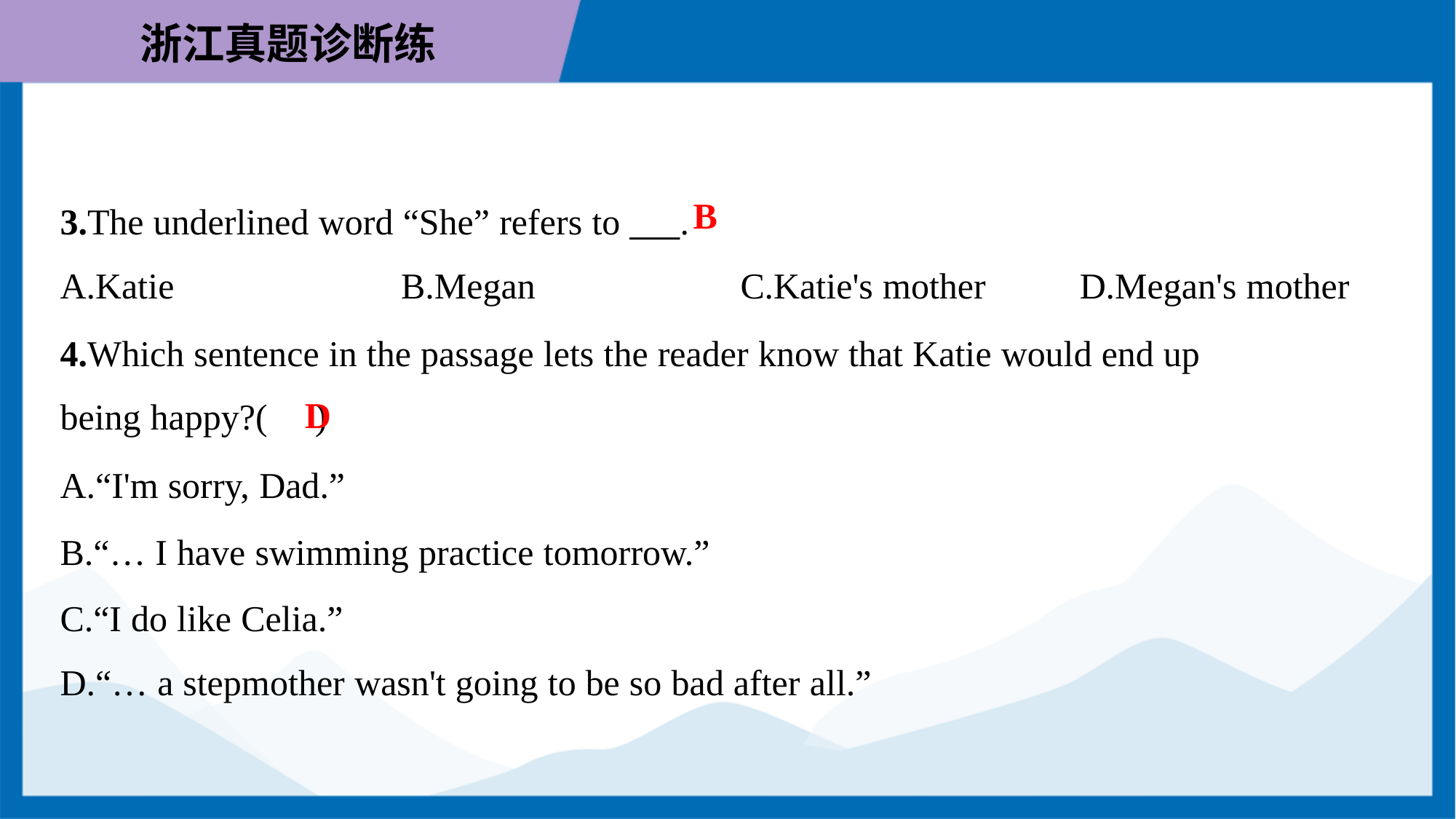

B
3.The underlined word “She” refers to ___.
A.Katie	B.Megan	C.Katie's mother	D.Megan's mother
4.Which sentence in the passage lets the reader know that Katie would end up
being happy?(     )
D
A.“I'm sorry, Dad.”
B.“… I have swimming practice tomorrow.”
C.“I do like Celia.”
D.“… a stepmother wasn't going to be so bad after all.”